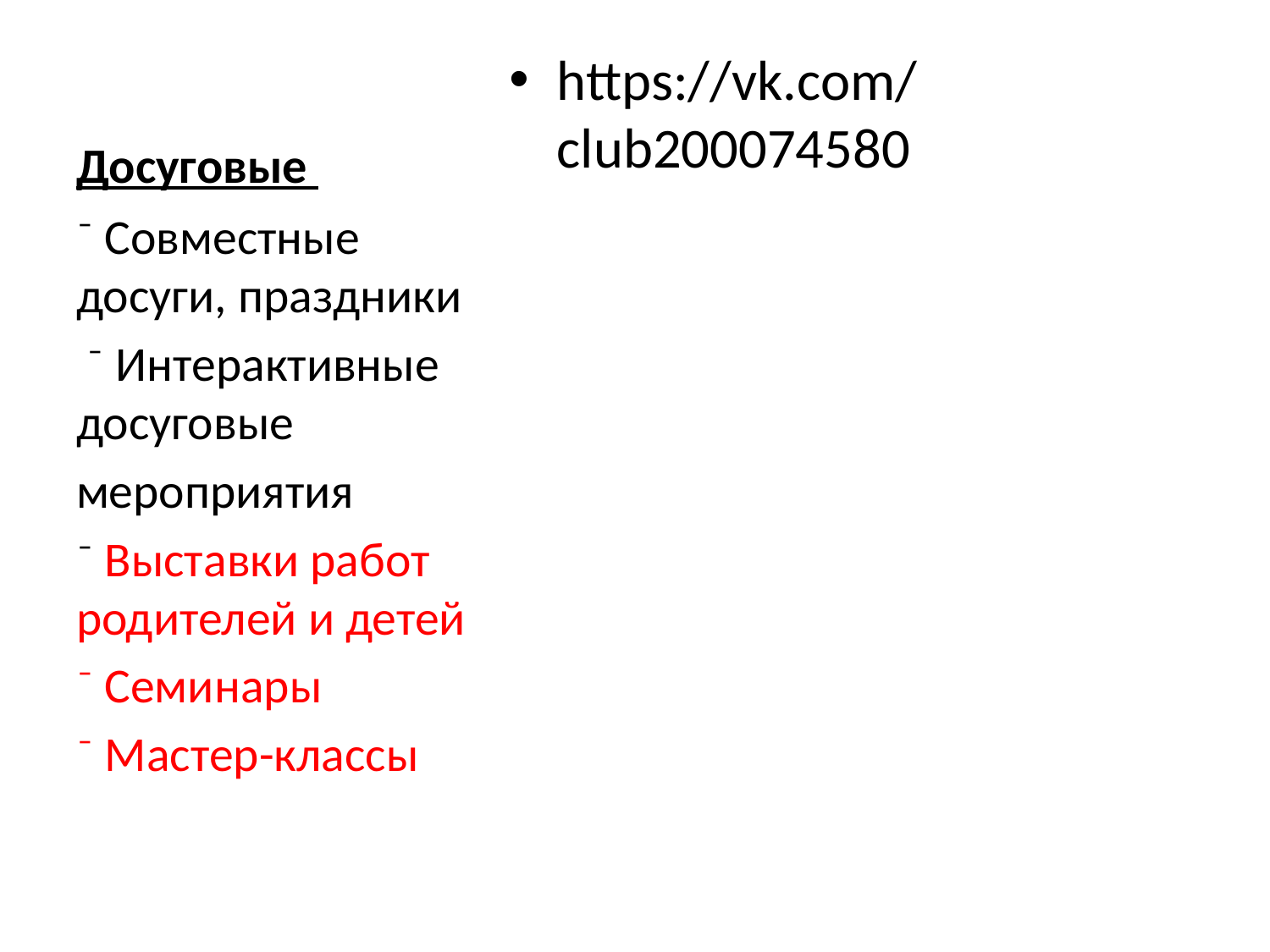

# Досуговые
https://vk.com/club200074580
⁻ Совместные досуги, праздники
 ⁻ Интерактивные досуговые
мероприятия
⁻ Выставки работ родителей и детей
⁻ Семинары
⁻ Мастер-классы